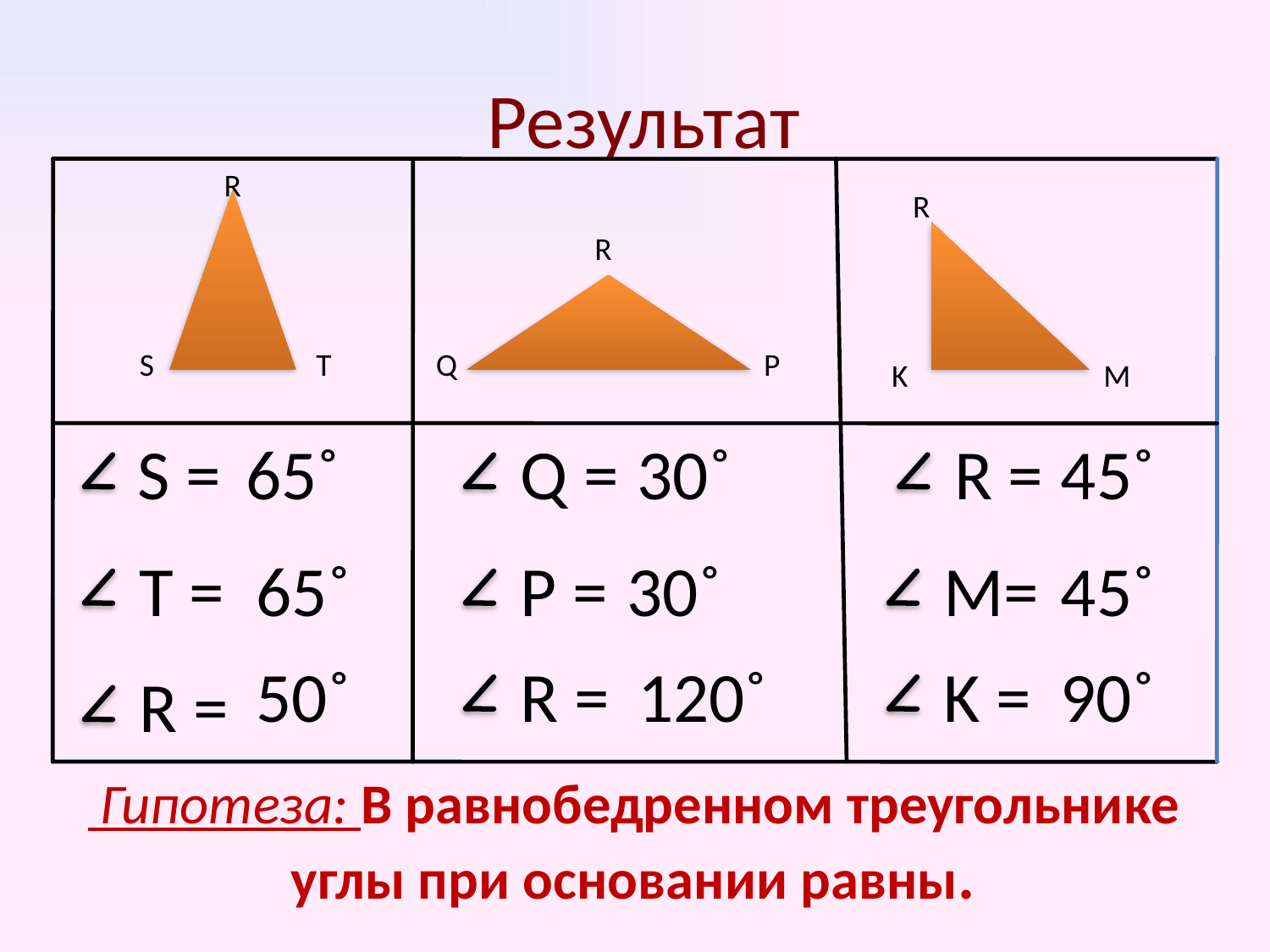

# Результат
R
R
K
M

R

S
T
Q
P
S =
65˚
Q =
30˚
R =
45˚
T =
65˚
P =
30˚
M=
45˚
50˚
R =
120˚
K =
90˚
R =
 Гипотеза: В равнобедренном треугольнике
углы при основании равны.